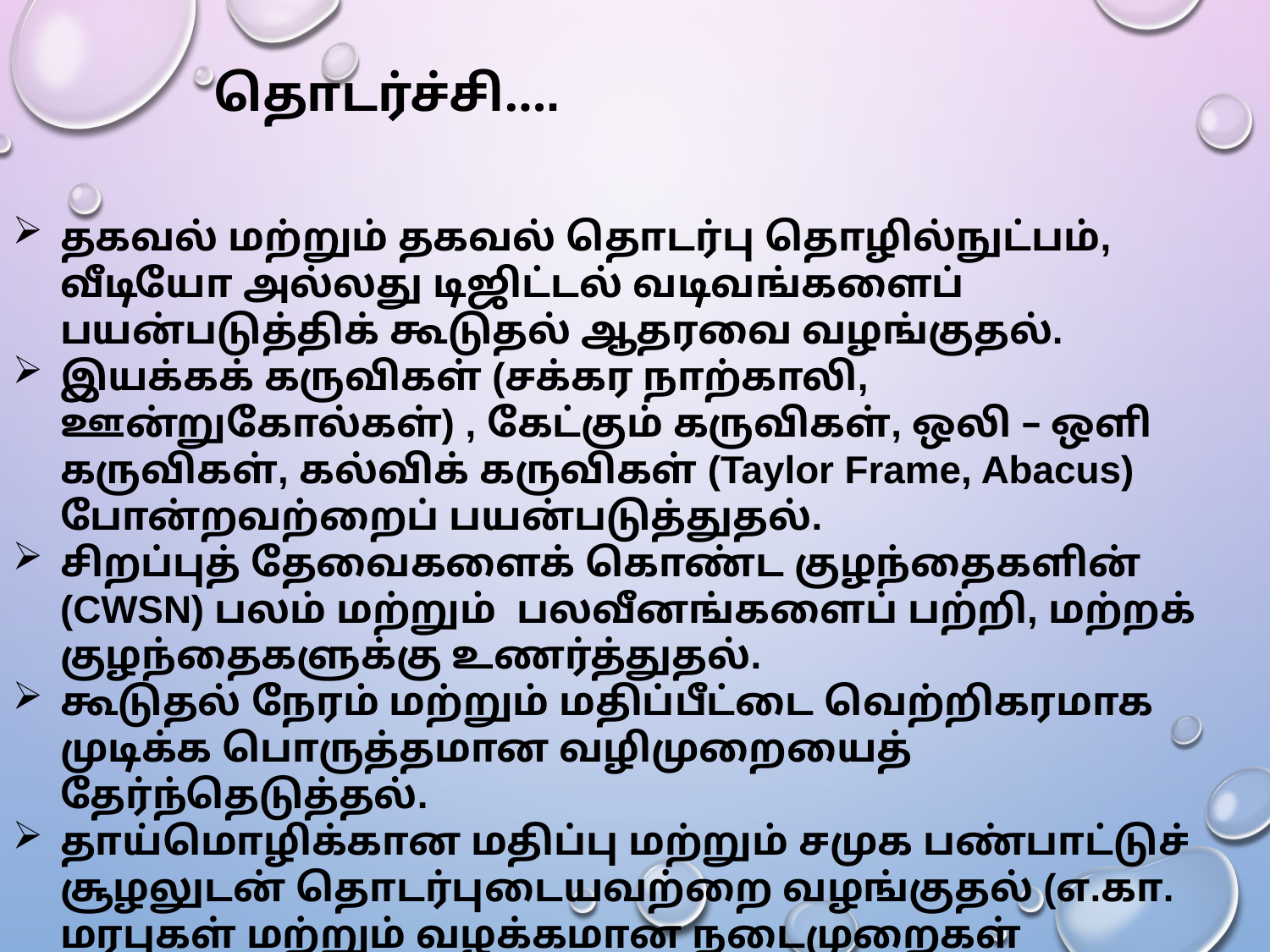

தொடர்ச்சி….
தகவல் மற்றும் தகவல் தொடர்பு தொழில்நுட்பம், வீடியோ அல்லது டிஜிட்டல் வடிவங்களைப் பயன்படுத்திக் கூடுதல் ஆதரவை வழங்குதல்.
இயக்கக் கருவிகள் (சக்கர நாற்காலி, ஊன்றுகோல்கள்) , கேட்கும் கருவிகள், ஒலி – ஒளி கருவிகள், கல்விக் கருவிகள் (Taylor Frame, Abacus) போன்றவற்றைப் பயன்படுத்துதல்.
சிறப்புத் தேவைகளைக் கொண்ட குழந்தைகளின் (CWSN) பலம் மற்றும்  பலவீனங்களைப் பற்றி, மற்றக் குழந்தைகளுக்கு உணர்த்துதல்.
கூடுதல் நேரம் மற்றும் மதிப்பீட்டை வெற்றிகரமாக முடிக்க பொருத்தமான வழிமுறையைத் தேர்ந்தெடுத்தல்.
தாய்மொழிக்கான மதிப்பு மற்றும் சமுக பண்பாட்டுச் சூழலுடன் தொடர்புடையவற்றை வழங்குதல் (எ.கா. மரபுகள் மற்றும் வழக்கமான நடைமுறைகள் போன்றவை).